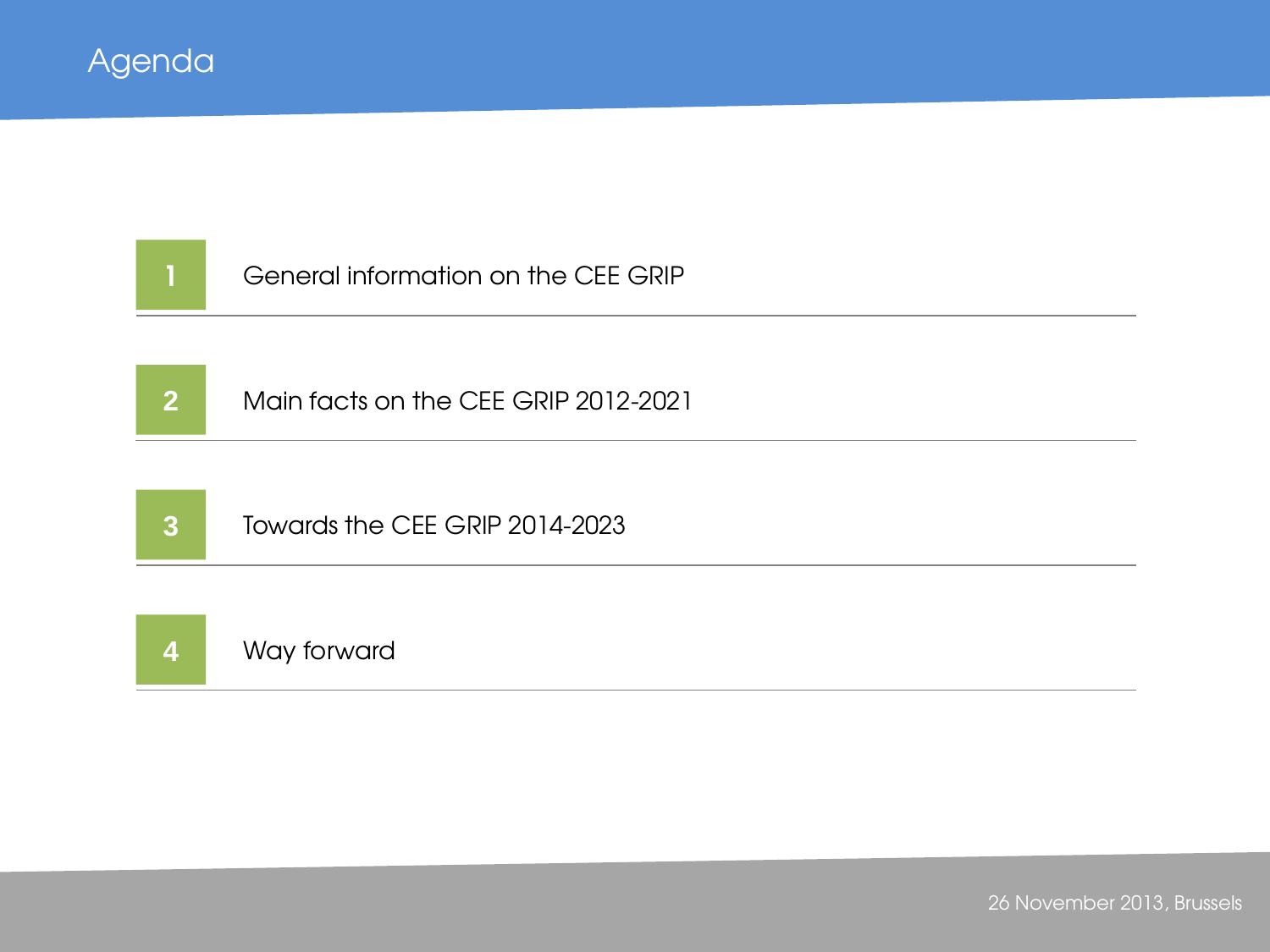

Agenda

1
General information on the CEE GRIP

Main facts on the CEE GRIP 2012-2021
2

Towards the CEE GRIP 2014-2023
3

Way forward
4

26 November 2013, Brussels
26 November 2013, Brussels